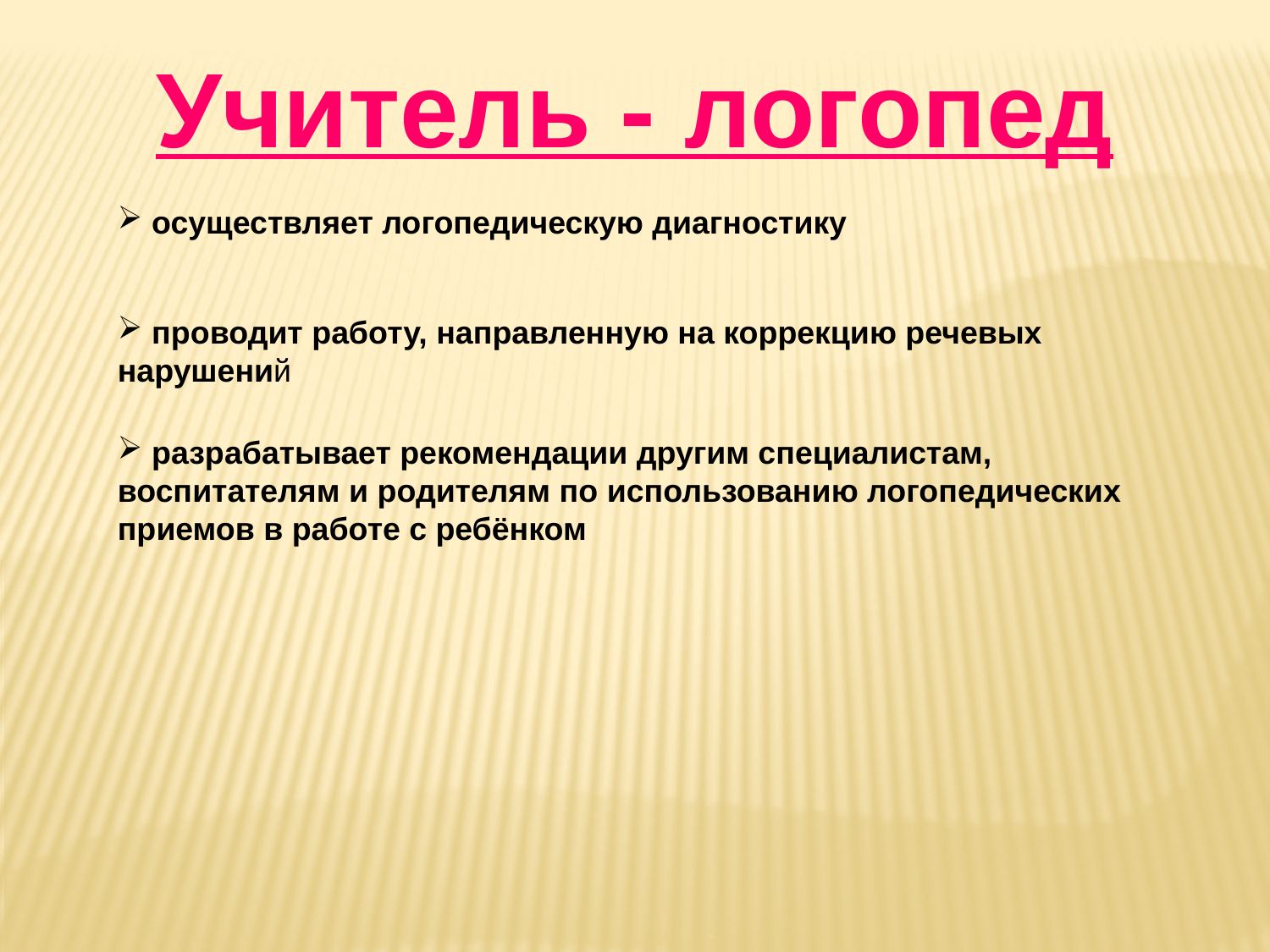

Учитель - логопед
 осуществляет логопедическую диагностику
 проводит работу, направленную на коррекцию речевых нарушений
 разрабатывает рекомендации другим специалистам, воспитателям и родителям по использованию логопедических приемов в работе с ребёнком